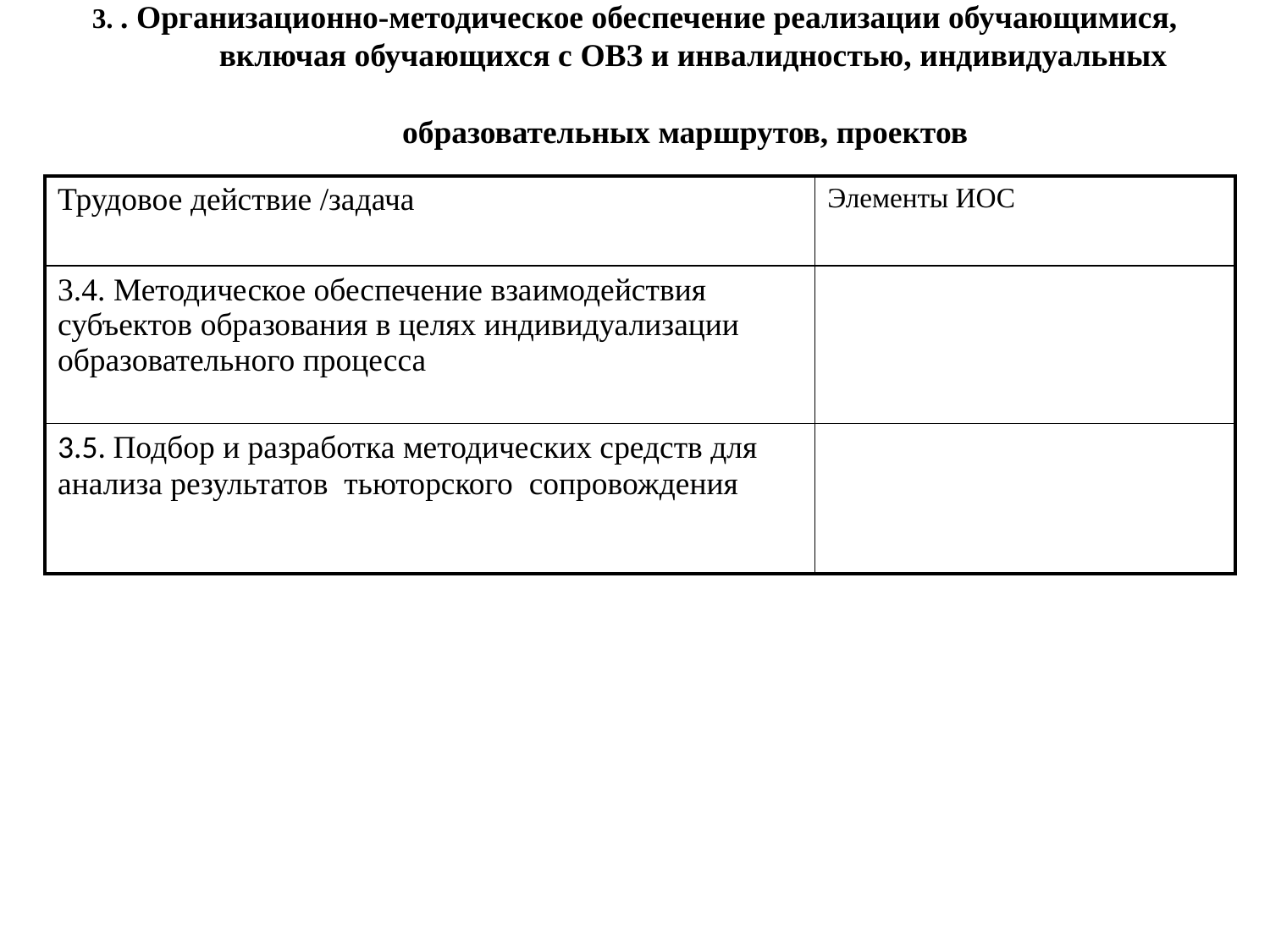

# 3. . Организационно-методическое обеспечение реализации обучающимися, включая обучающихся с ОВЗ и инвалидностью, индивидуальных образовательных маршрутов, проектов
| Трудовое действие /задача | Элементы ИОС |
| --- | --- |
| 3.4. Методическое обеспечение взаимодействия субъектов образования в целях индивидуализации образовательного процесса |  |
| 3.5. Подбор и разработка методических средств для анализа результатов тьюторского сопровождения |  |